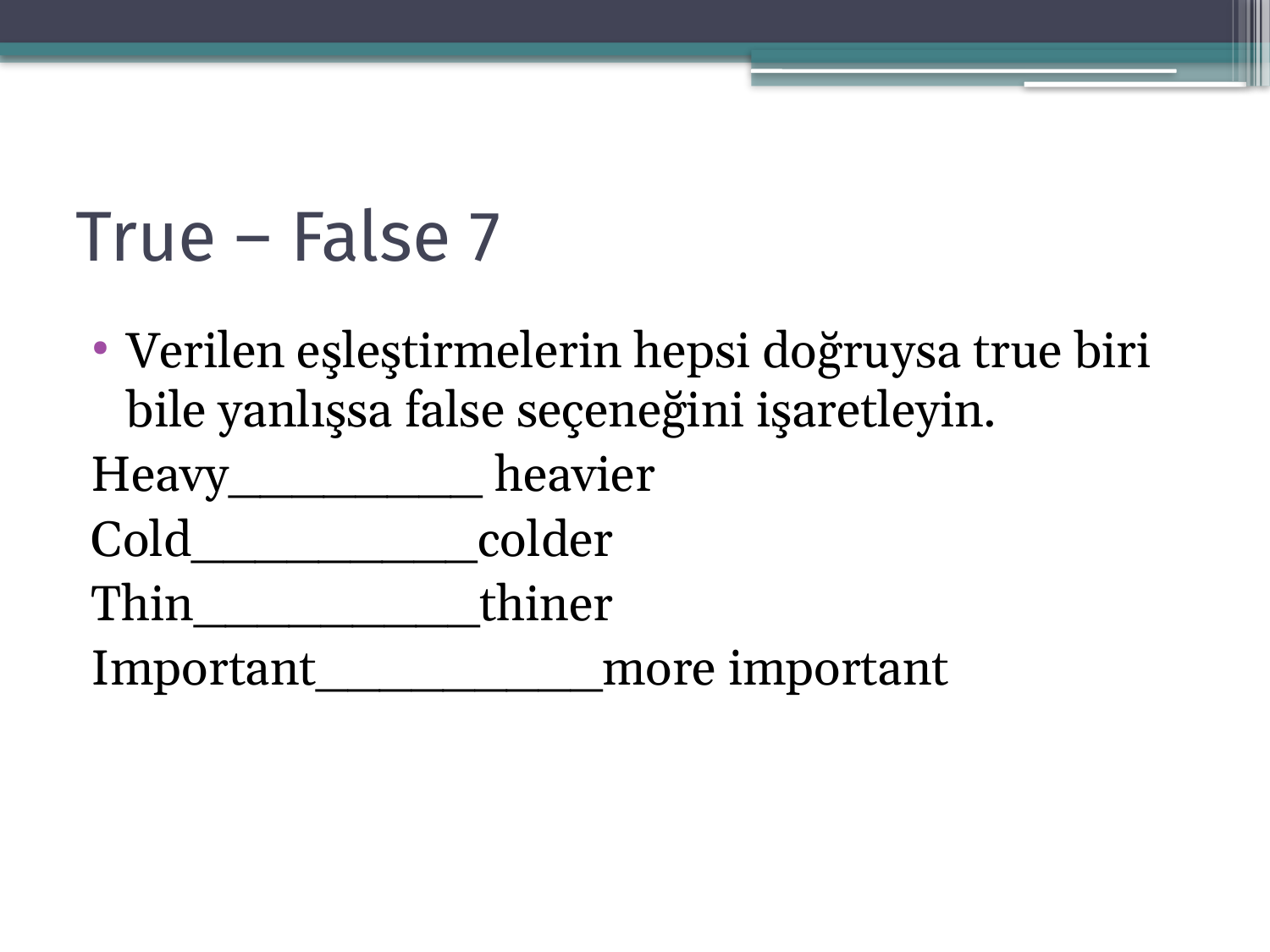

# True – False 7
Verilen eşleştirmelerin hepsi doğruysa true biri bile yanlışsa false seçeneğini işaretleyin.
Heavy________ heavier
Cold_________colder
Thin_________thiner
Important_________more important